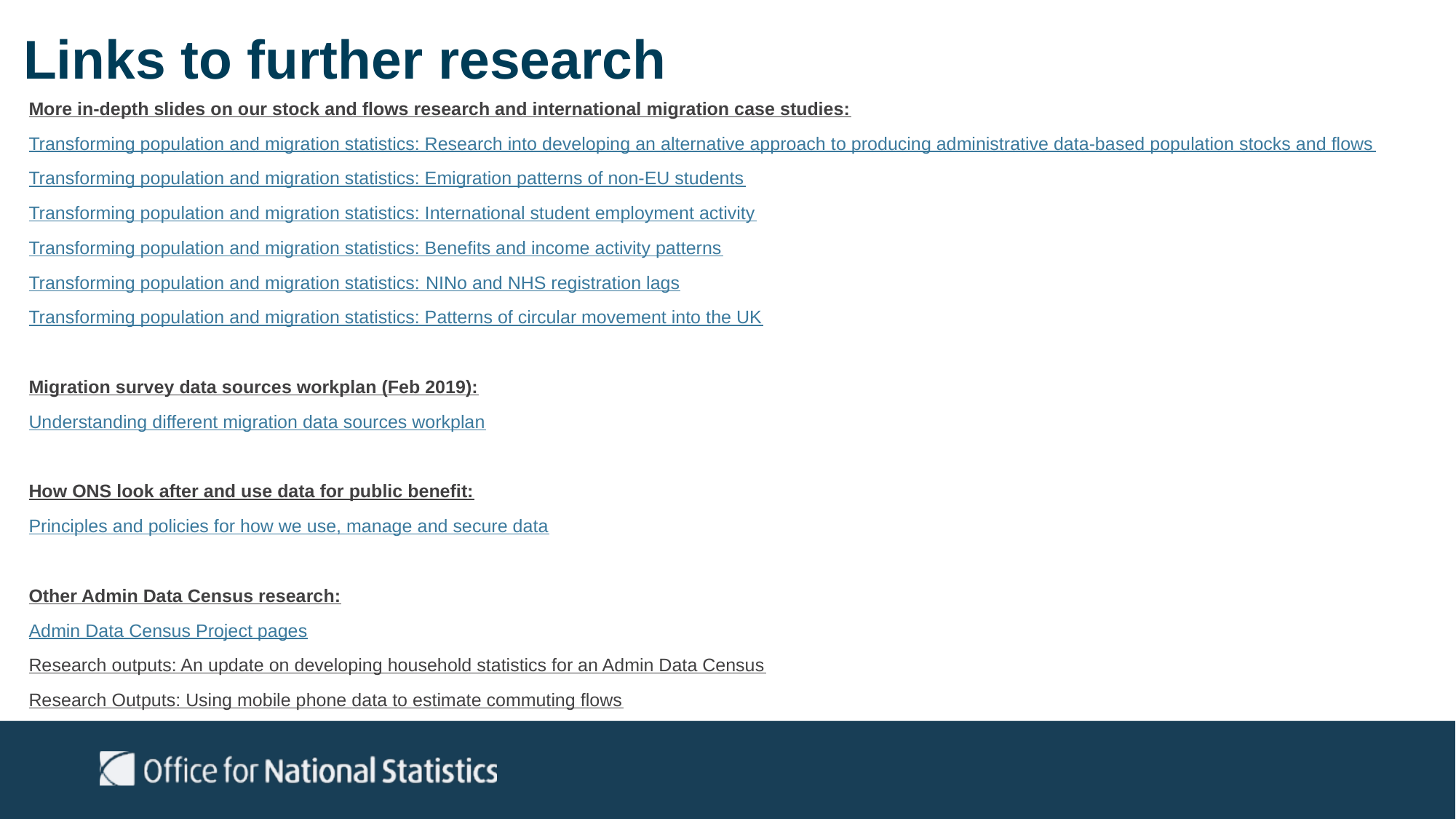

# Links to further research
More in-depth slides on our stock and flows research and international migration case studies:
Transforming population and migration statistics: Research into developing an alternative approach to producing administrative data-based population stocks and flows
Transforming population and migration statistics: Emigration patterns of non-EU students
Transforming population and migration statistics: International student employment activity
Transforming population and migration statistics: Benefits and income activity patterns
Transforming population and migration statistics: NINo and NHS registration lags
Transforming population and migration statistics: Patterns of circular movement into the UK

Migration survey data sources workplan (Feb 2019):
Understanding different migration data sources workplan

How ONS look after and use data for public benefit:
Principles and policies for how we use, manage and secure data

Other Admin Data Census research:
Admin Data Census Project pages
Research outputs: An update on developing household statistics for an Admin Data Census
Research Outputs: Using mobile phone data to estimate commuting flows